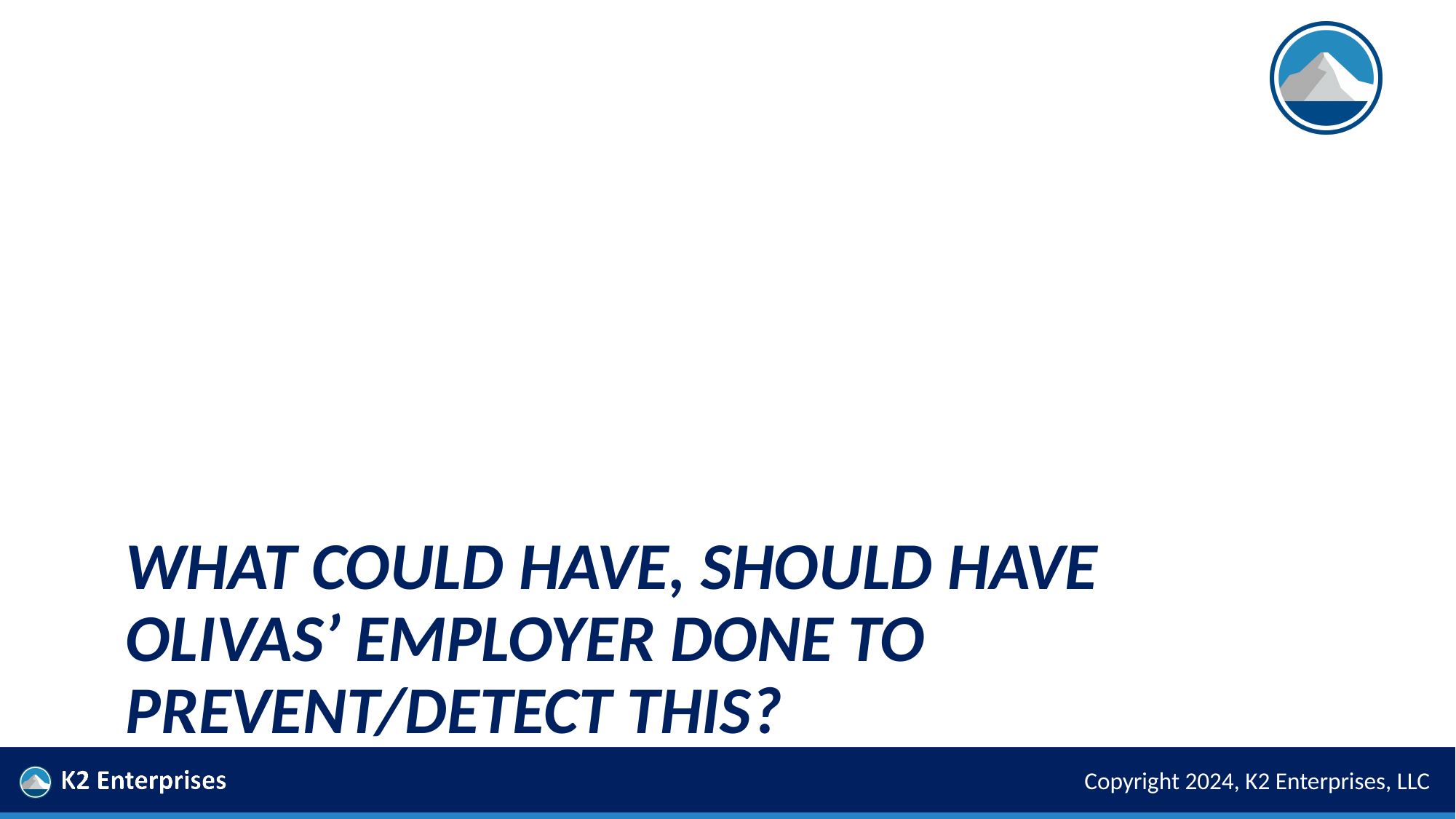

# What Could Have, Should Have Olivas’ Employer Done To Prevent/Detect This?